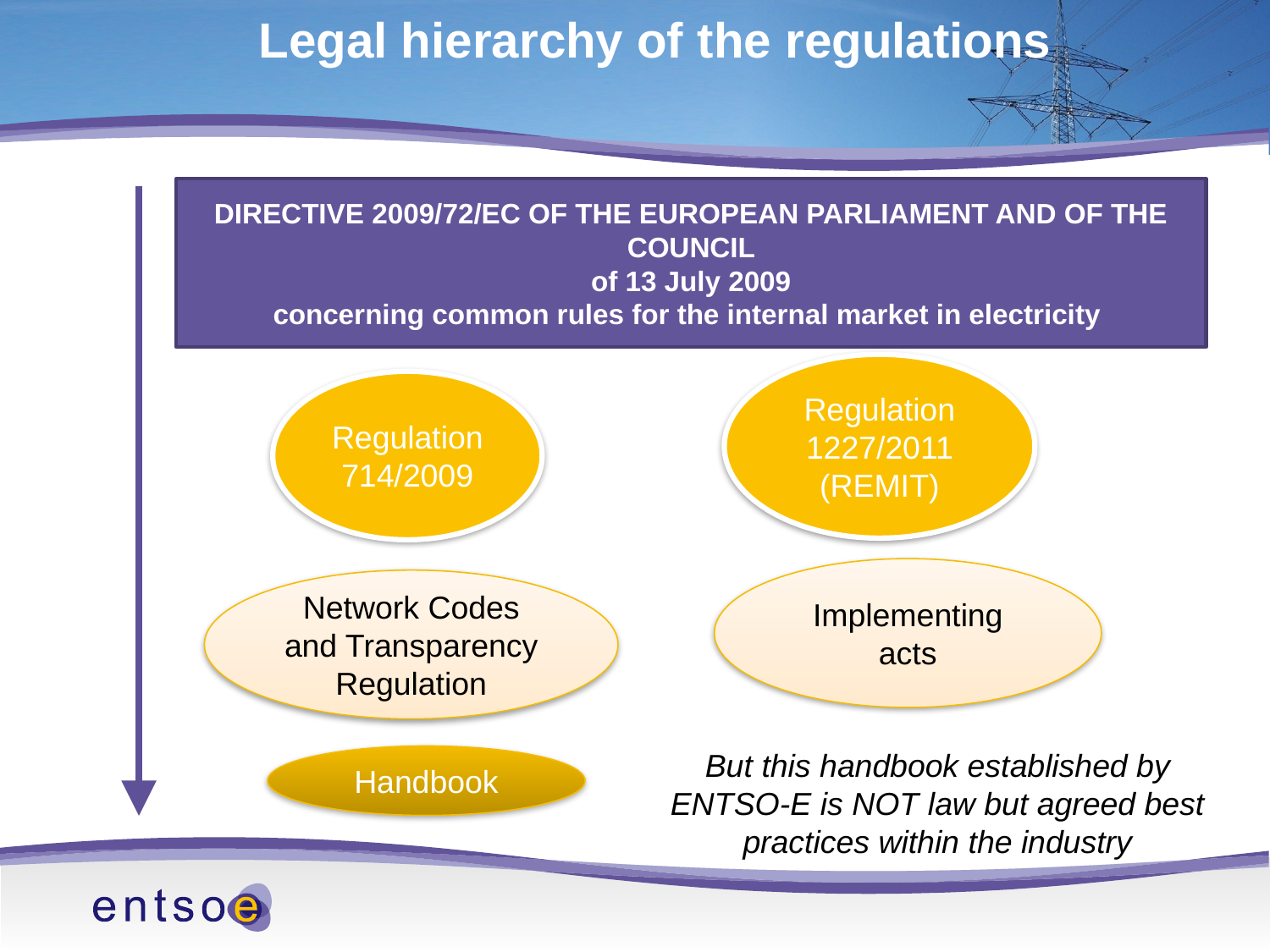

Legal hierarchy of the regulations
DIRECTIVE 2009/72/EC OF THE EUROPEAN PARLIAMENT AND OF THE COUNCIL
of 13 July 2009
concerning common rules for the internal market in electricity
Regulation 1227/2011
(REMIT)
Regulation 714/2009
Implementing acts
Network Codes and Transparency Regulation
But this handbook established by ENTSO-E is NOT law but agreed best practices within the industry
Handbook